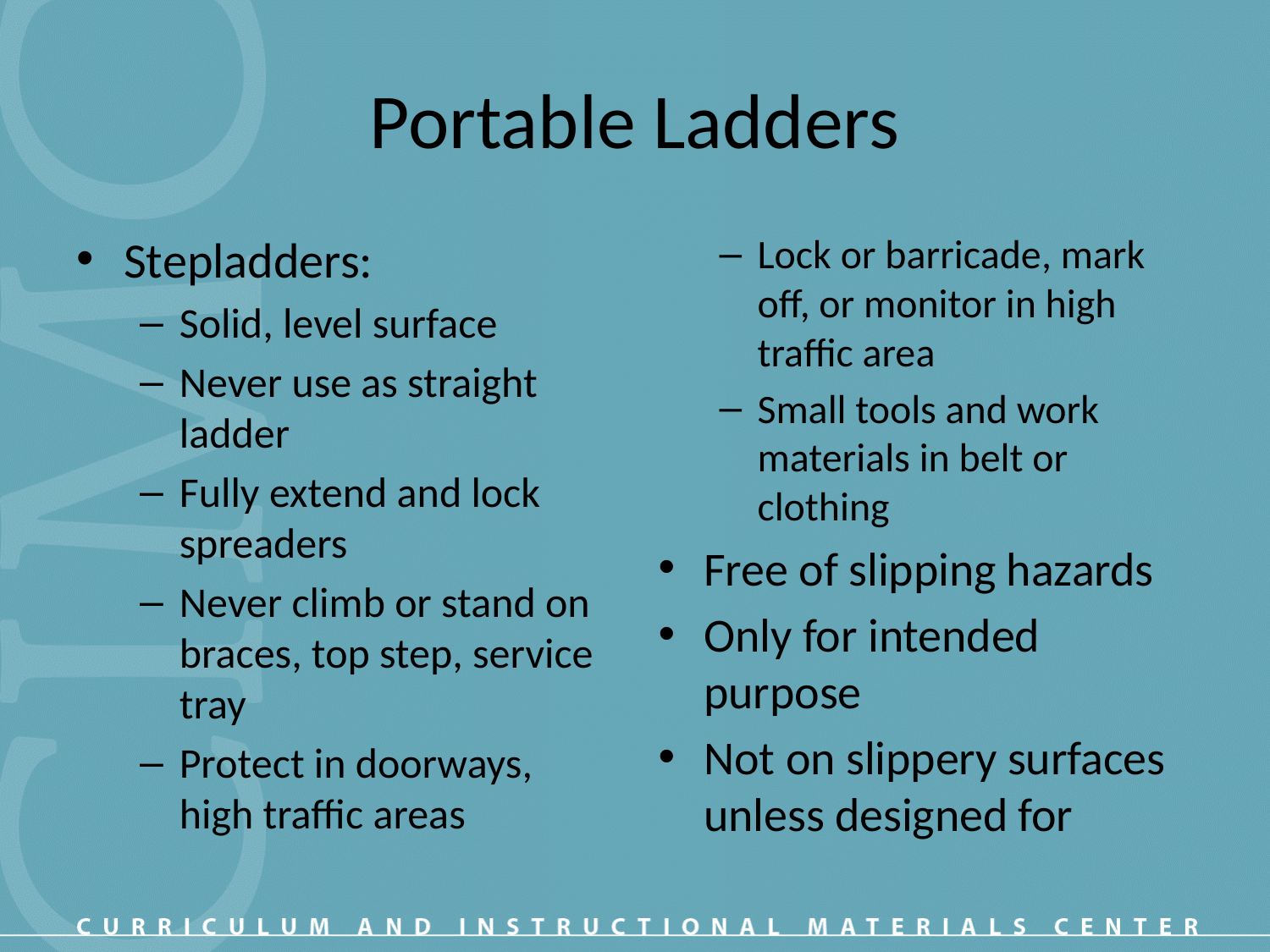

# Portable Ladders
Stepladders:
Solid, level surface
Never use as straight ladder
Fully extend and lock spreaders
Never climb or stand on braces, top step, service tray
Protect in doorways, high traffic areas
Lock or barricade, mark off, or monitor in high traffic area
Small tools and work materials in belt or clothing
Free of slipping hazards
Only for intended purpose
Not on slippery surfaces unless designed for